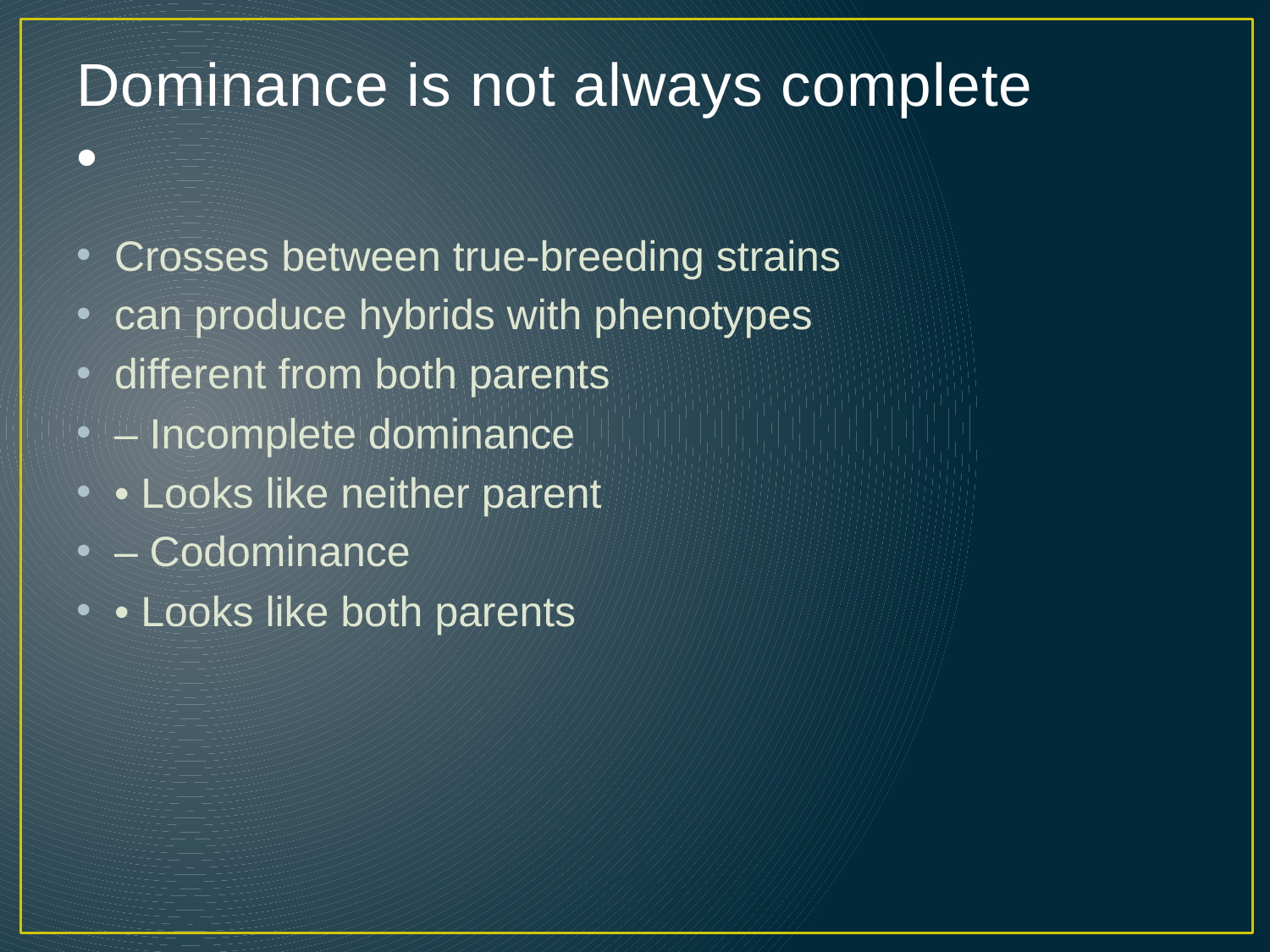

# Dominance is not always complete •
Crosses between true-breeding strains
can produce hybrids with phenotypes
different from both parents
– Incomplete dominance
• Looks like neither parent
– Codominance
• Looks like both parents